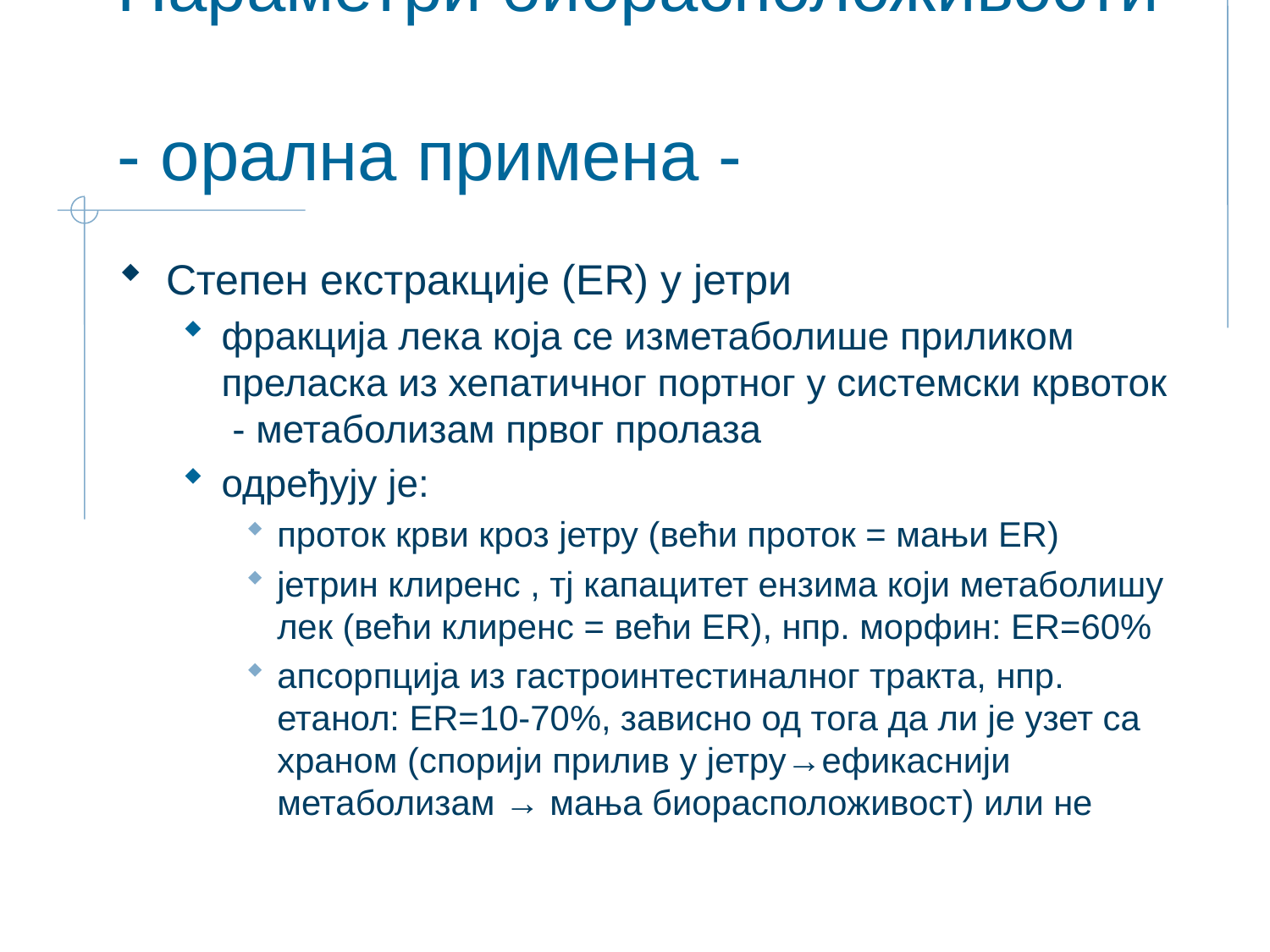

# Параметри биорасположивости - орална примена -
Степен екстракције (ER) у јетри
фракција лека која се изметаболише приликом преласка из хепатичног портног у системски крвоток  - метаболизам првог пролаза
одређују је:
проток крви кроз јетру (већи проток = мањи ER)
јетрин клиренс , тј капацитет ензима који метаболишу лек (већи клиренс = већи ER), нпр. морфин: ER=60%
апсорпција из гастроинтестиналног тракта, нпр. етанол: ER=10-70%, зависно од тога да ли је узет са храном (спорији прилив у јетру→ефикаснији метаболизам → мања биорасположивост) или не